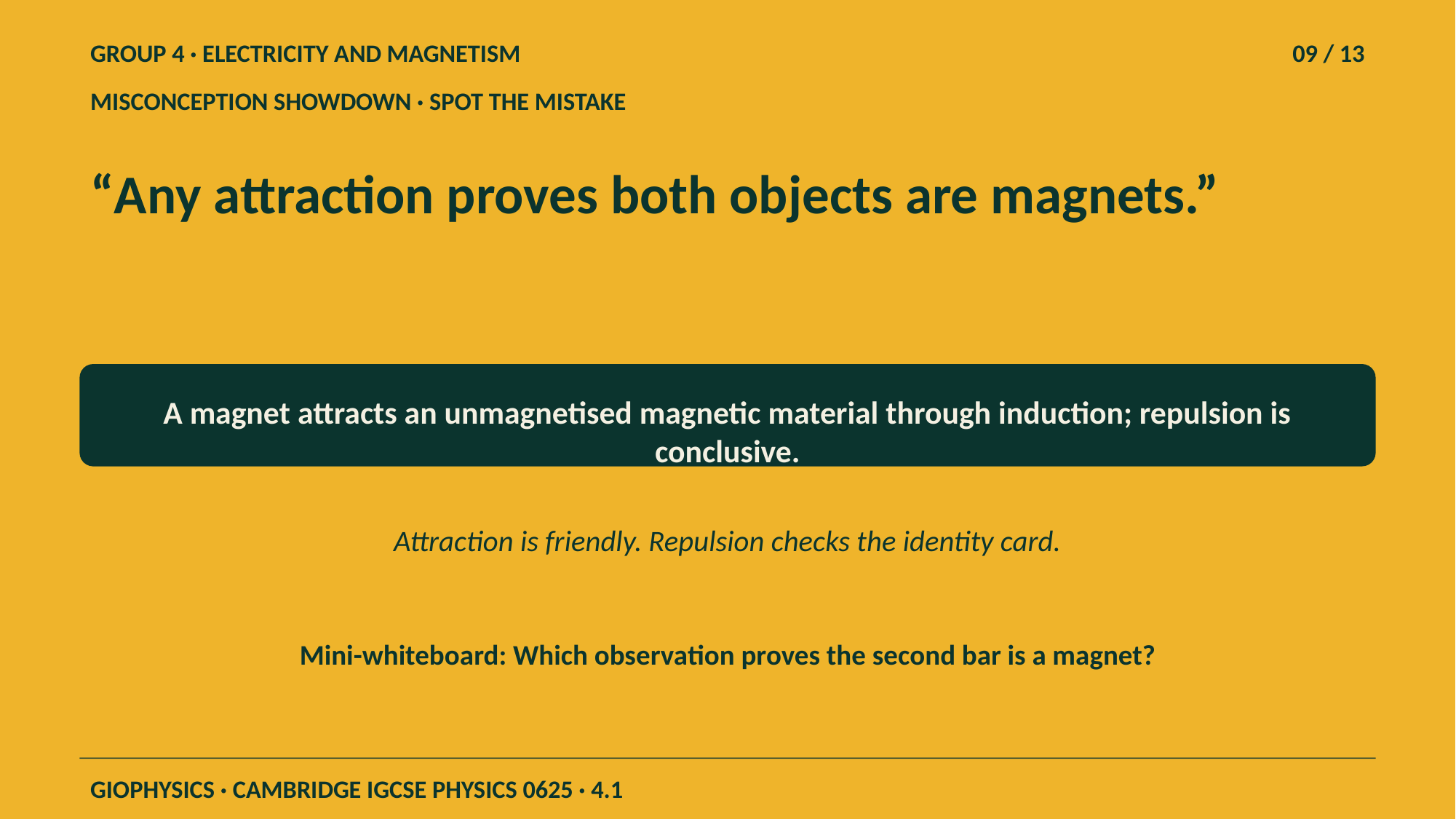

GROUP 4 · ELECTRICITY AND MAGNETISM
09 / 13
MISCONCEPTION SHOWDOWN · SPOT THE MISTAKE
“Any attraction proves both objects are magnets.”

A magnet attracts an unmagnetised magnetic material through induction; repulsion is conclusive.
Attraction is friendly. Repulsion checks the identity card.
Mini-whiteboard: Which observation proves the second bar is a magnet?

GIOPHYSICS · CAMBRIDGE IGCSE PHYSICS 0625 · 4.1